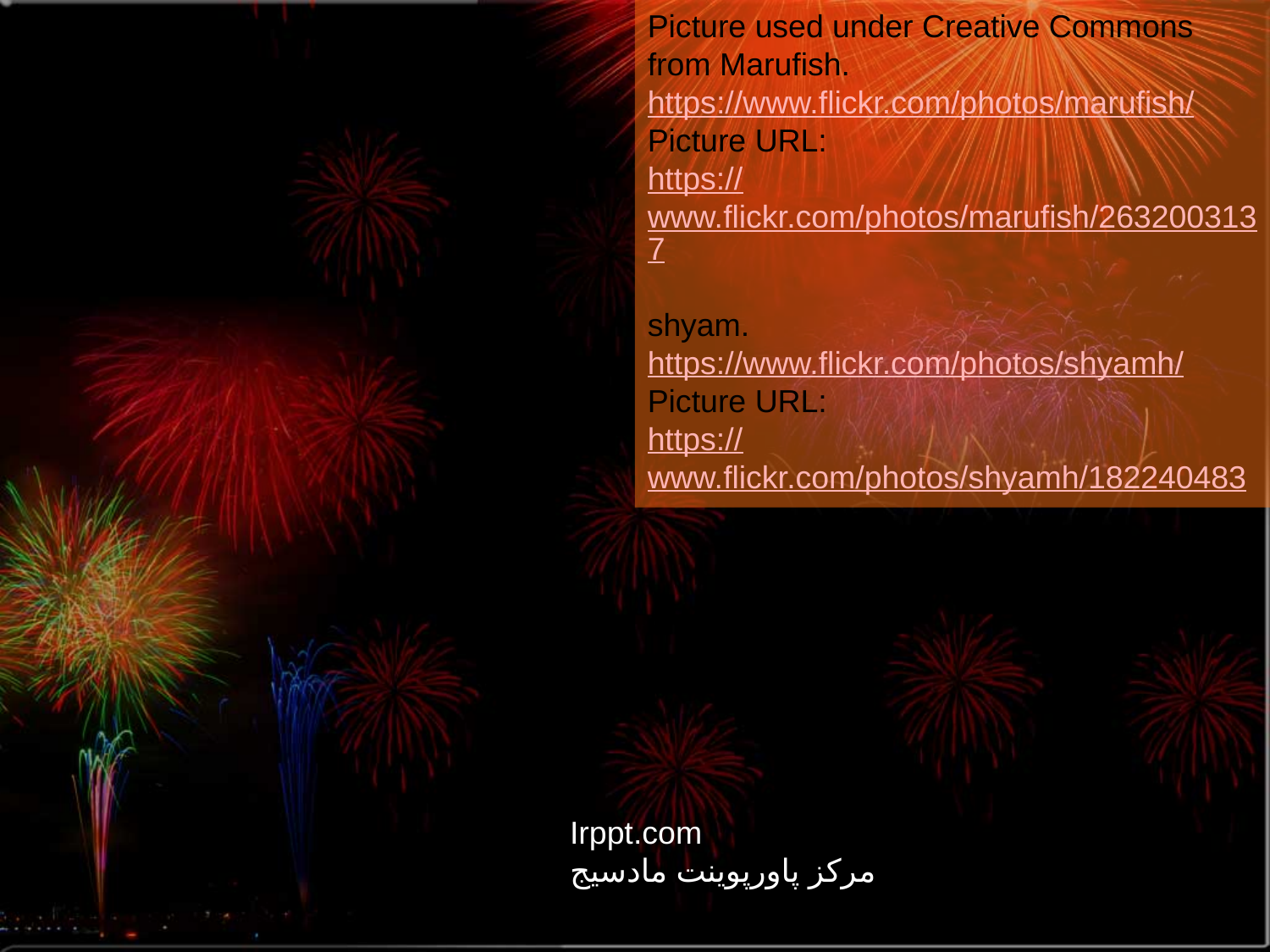

Picture used under Creative Commons from Marufish.
https://www.flickr.com/photos/marufish/
Picture URL:
https://www.flickr.com/photos/marufish/2632003137

shyam.
https://www.flickr.com/photos/shyamh/
Picture URL:
https://www.flickr.com/photos/shyamh/182240483

#

Irppt.com
مرکز پاورپوینت مادسیج